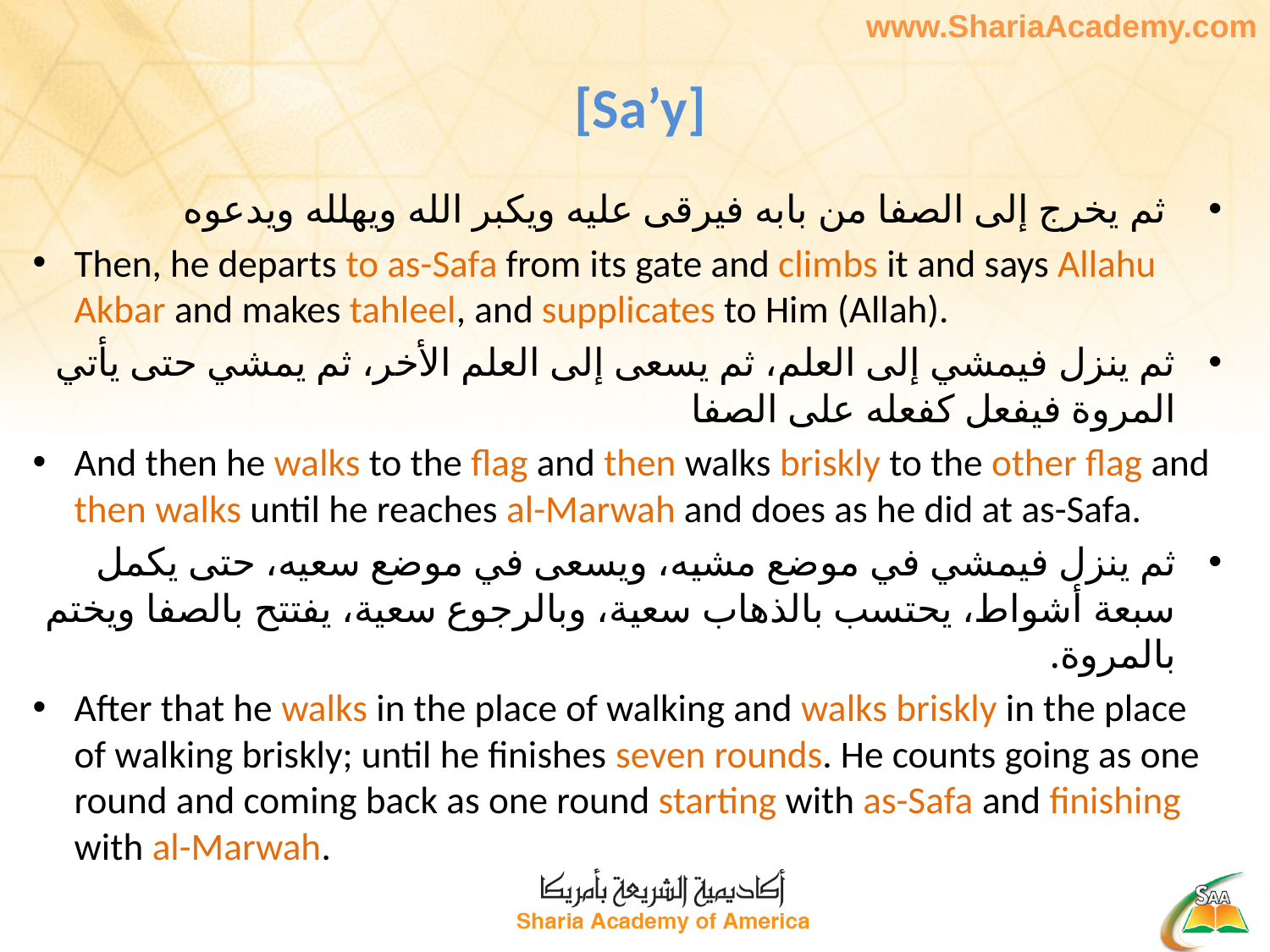

# [Sa’y]
 ثم يخرج إلى الصفا من بابه فيرقى عليه ويكبر الله ويهلله ويدعوه
Then, he departs to as-Safa from its gate and climbs it and says Allahu Akbar and makes tahleel, and supplicates to Him (Allah).
ثم ينزل فيمشي إلى العلم، ثم يسعى إلى العلم الأخر، ثم يمشي حتى يأتي المروة فيفعل كفعله على الصفا
And then he walks to the flag and then walks briskly to the other flag and then walks until he reaches al-Marwah and does as he did at as-Safa.
ثم ينزل فيمشي في موضع مشيه، ويسعى في موضع سعيه، حتى يكمل سبعة أشواط، يحتسب بالذهاب سعية، وبالرجوع سعية، يفتتح بالصفا ويختم بالمروة.
After that he walks in the place of walking and walks briskly in the place of walking briskly; until he finishes seven rounds. He counts going as one round and coming back as one round starting with as-Safa and finishing with al-Marwah.